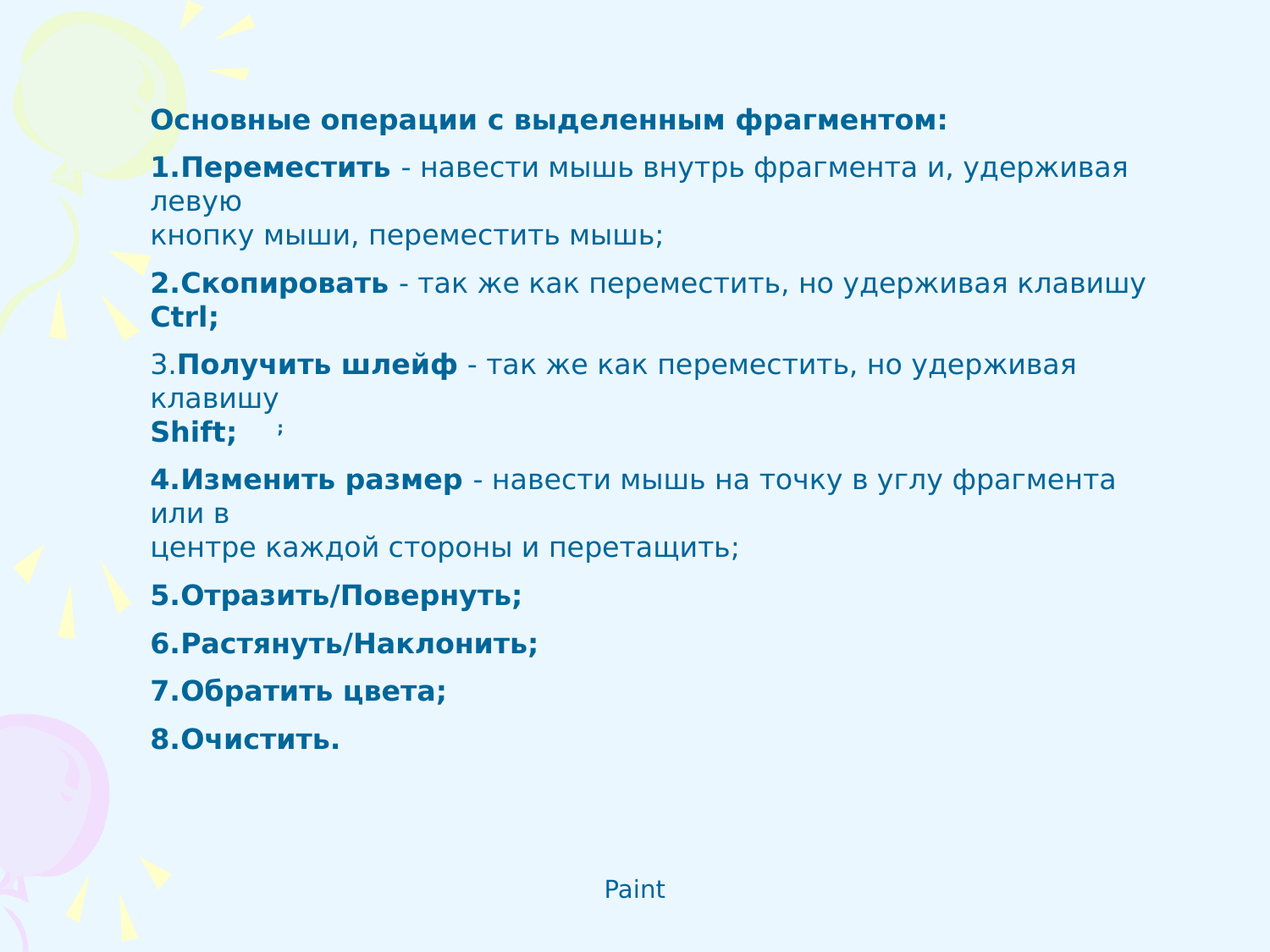

Основные операции с выделенным фрагментом:
1.Переместить - навести мышь внутрь фрагмента и, удерживая левую
кнопку мыши, переместить мышь;
2.Скопировать - так же как переместить, но удерживая клавишу Ctrl;
3.Получить шлейф - так же как переместить, но удерживая клавишу
Shift;	;
4.Изменить размер - навести мышь на точку в углу фрагмента или в
центре каждой стороны и перетащить;
5.Отразить/Повернуть;
6.Растянуть/Наклонить;
7.Обратить цвета;
8.Очистить.

Paint